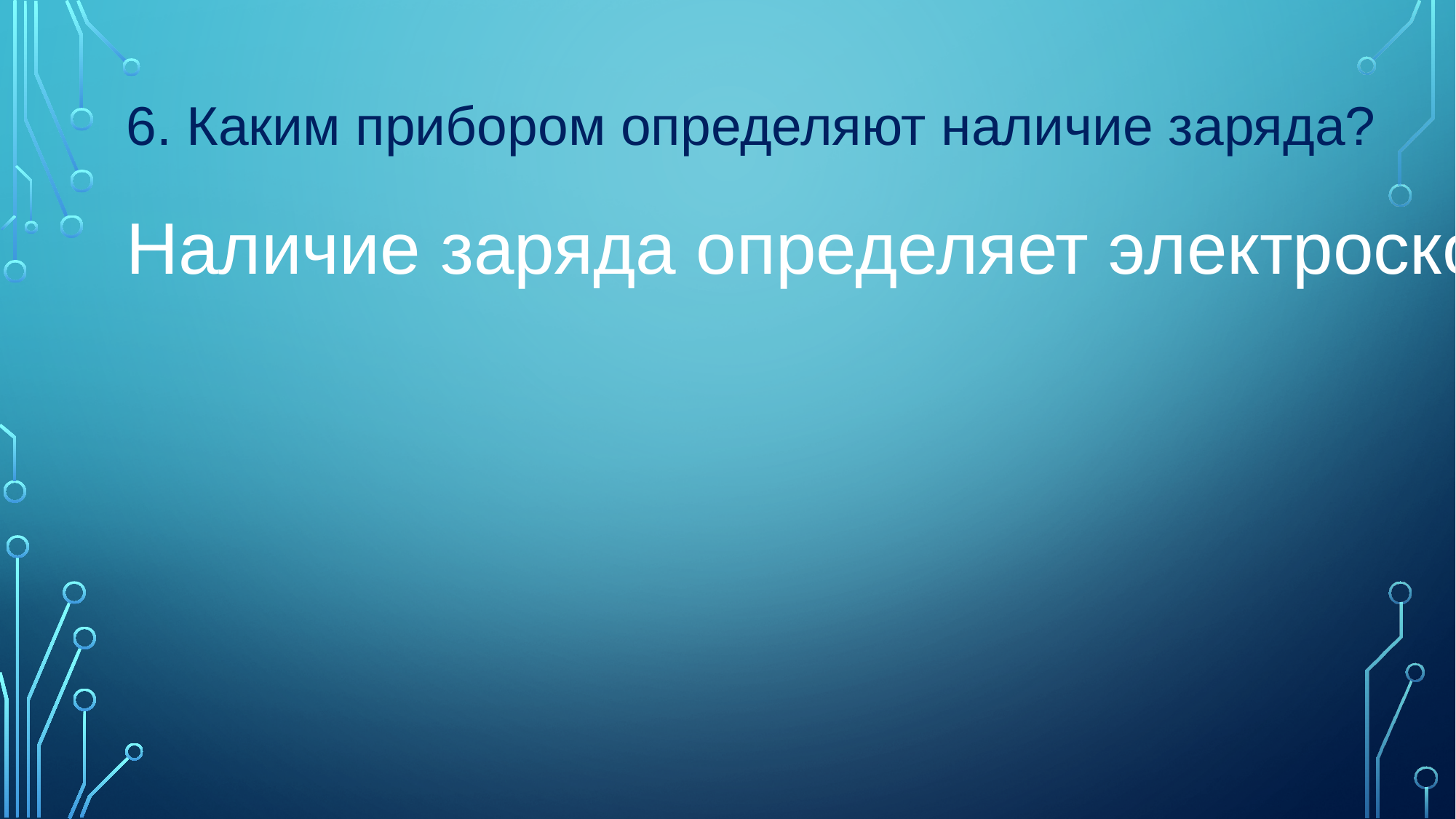

6. Каким прибором определяют наличие заряда?

Наличие заряда определяет электроскоп.